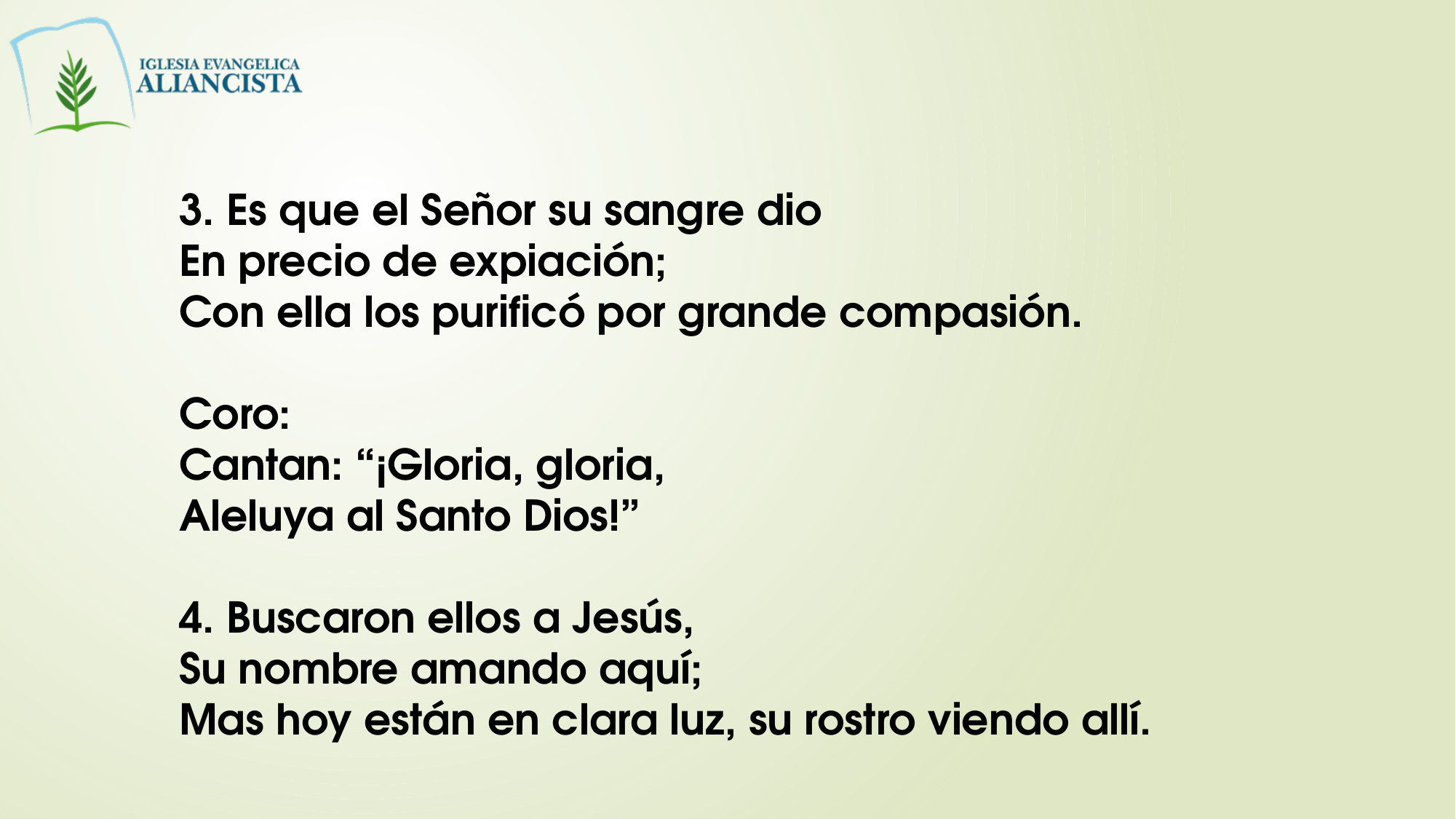

3. Es que el Señor su sangre dio
En precio de expiación;
Con ella los purificó por grande compasión.

Coro:
Cantan: “¡Gloria, gloria,
Aleluya al Santo Dios!”

4. Buscaron ellos a Jesús,
Su nombre amando aquí;
Mas hoy están en clara luz, su rostro viendo allí.